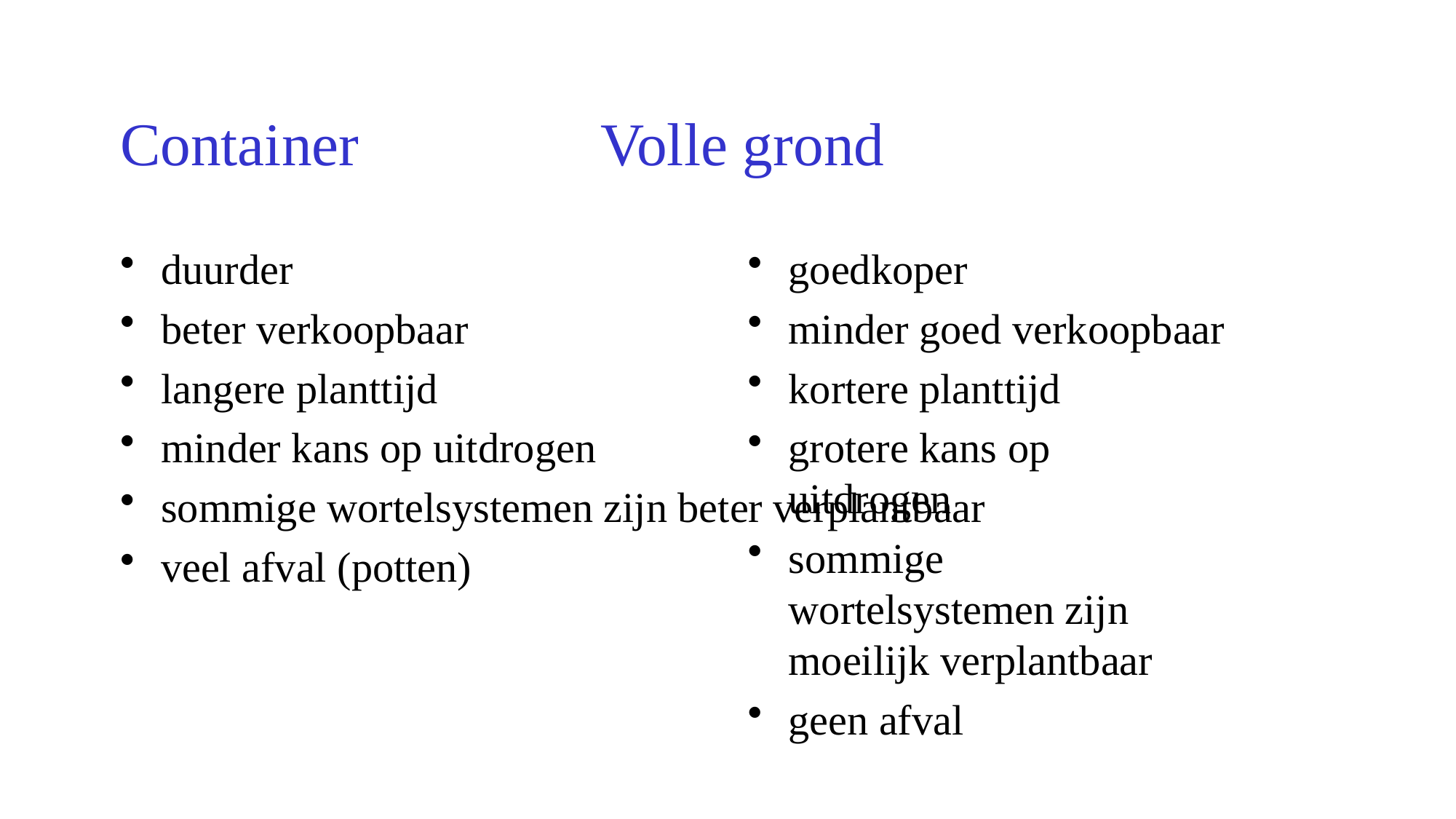

# Container		   Volle grond
duurder
beter verkoopbaar
langere planttijd
minder kans op uitdrogen
sommige wortelsystemen zijn beter verplantbaar
veel afval (potten)
goedkoper
minder goed verkoopbaar
kortere planttijd
grotere kans op     uitdrogen
sommige       wortelsystemen zijn moeilijk verplantbaar
geen afval